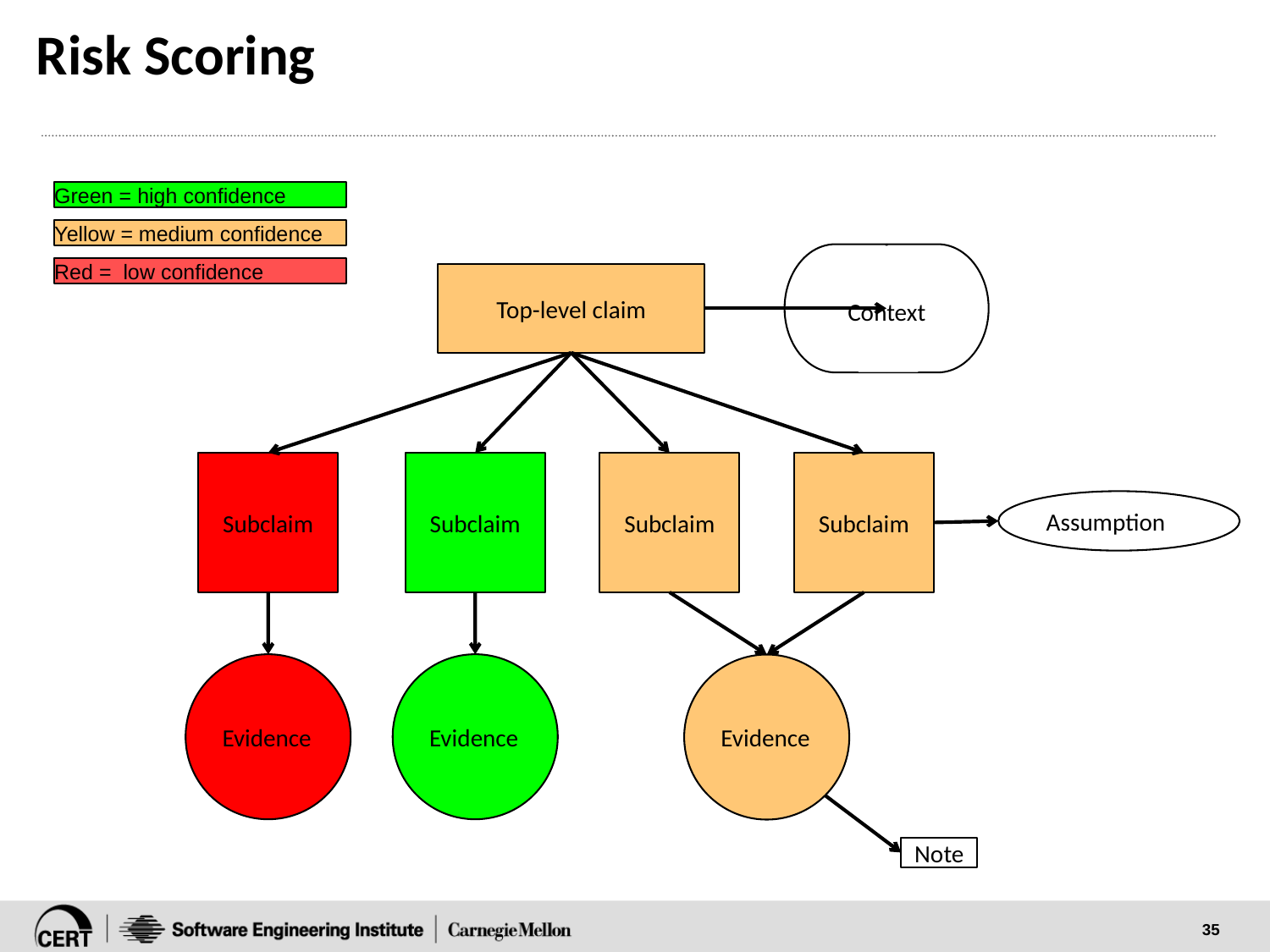

# Risk Scoring
Green = high confidence
Yellow = medium confidence

Red =  low confidence
Top-level claim
Context
Assumption
Subclaim
Subclaim
Subclaim
Subclaim
Evidence
Evidence
Evidence
Note